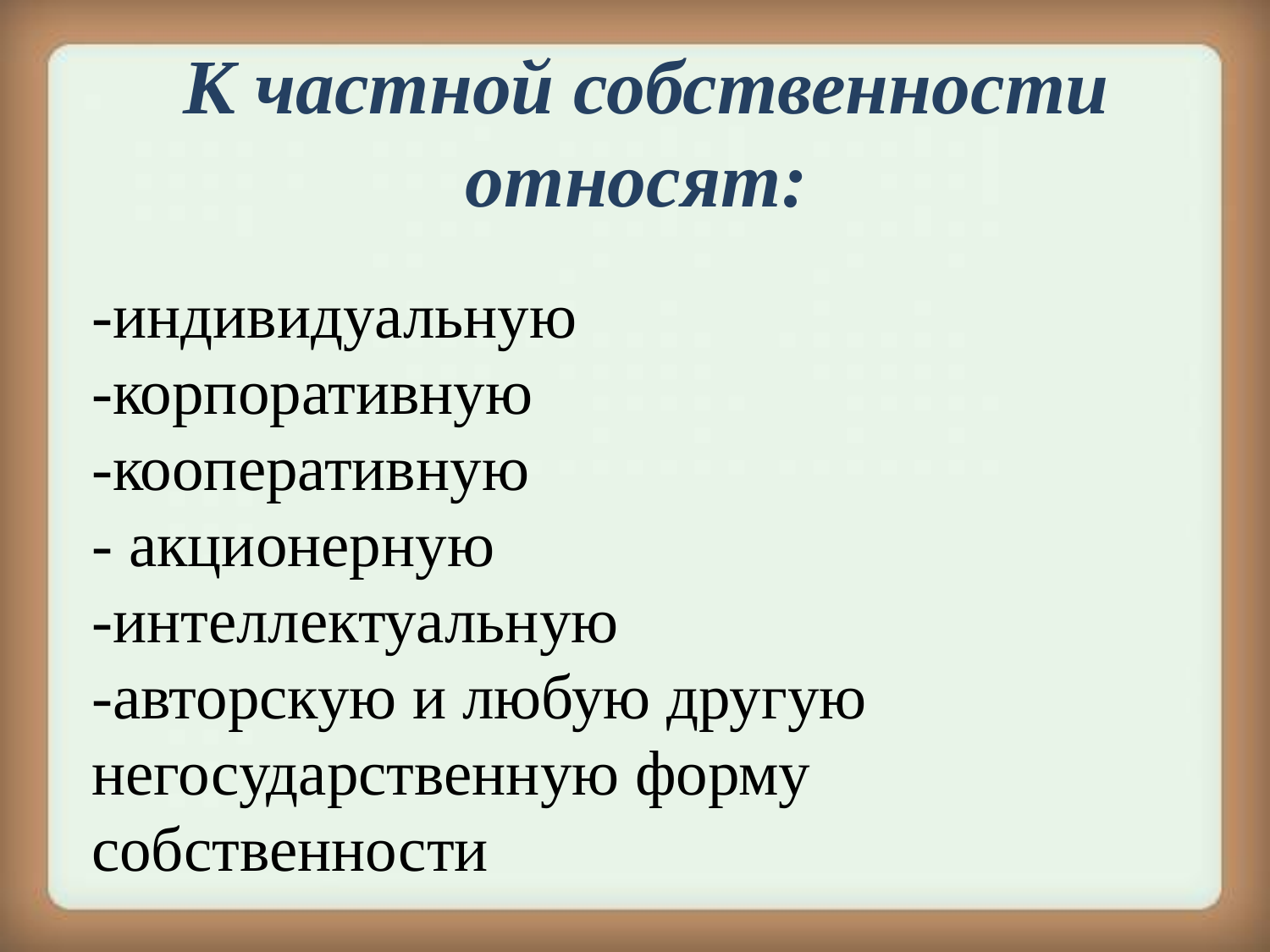

К частной собственности относят:
# -индивидуальную -корпоративную -кооперативную - акционерную -интеллектуальную -авторскую и любую другую негосударственную форму собственности